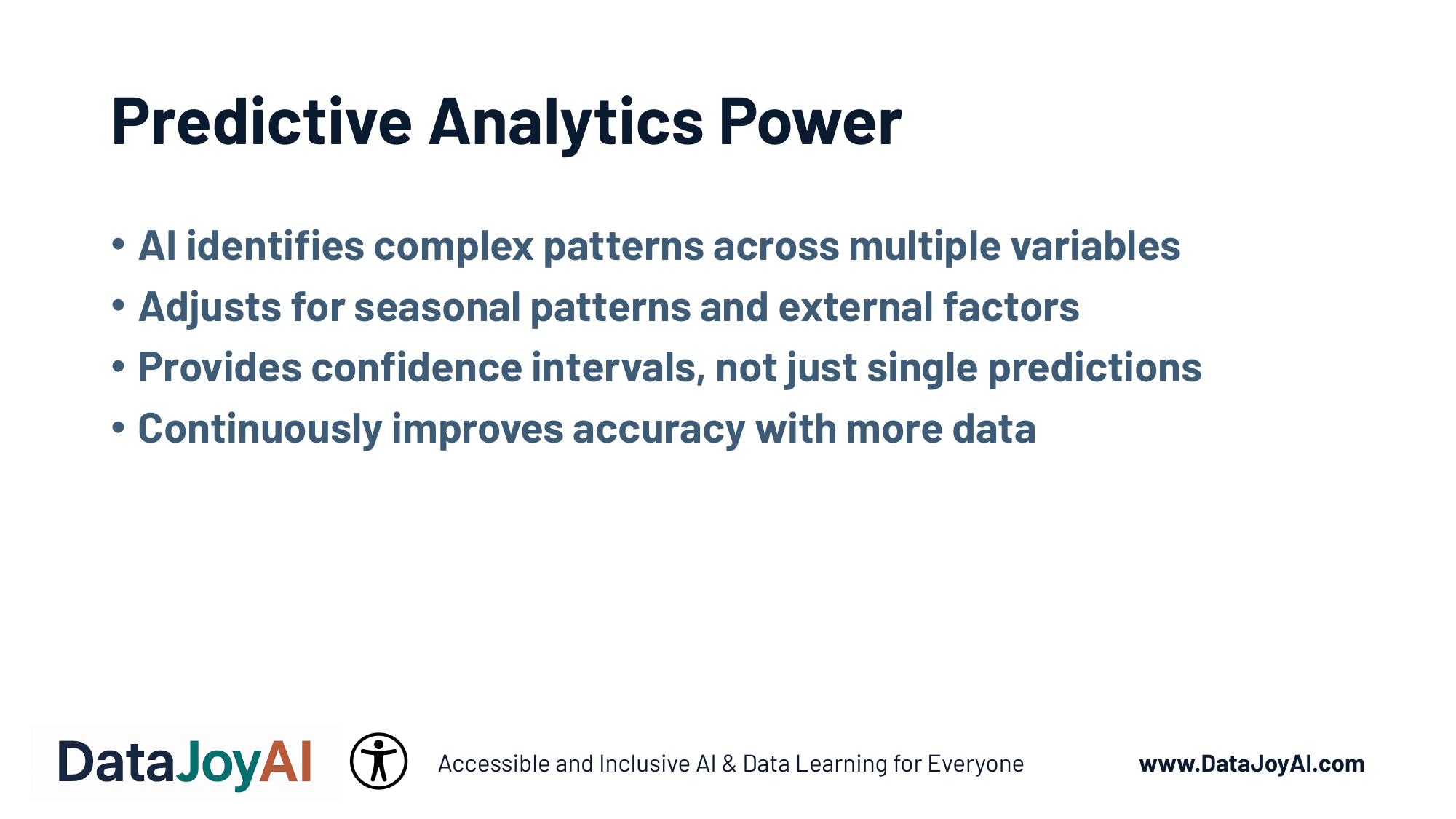

# Predictive Analytics Power
AI identifies complex patterns across multiple variables
Adjusts for seasonal patterns and external factors
Provides confidence intervals, not just single predictions
Continuously improves accuracy with more data